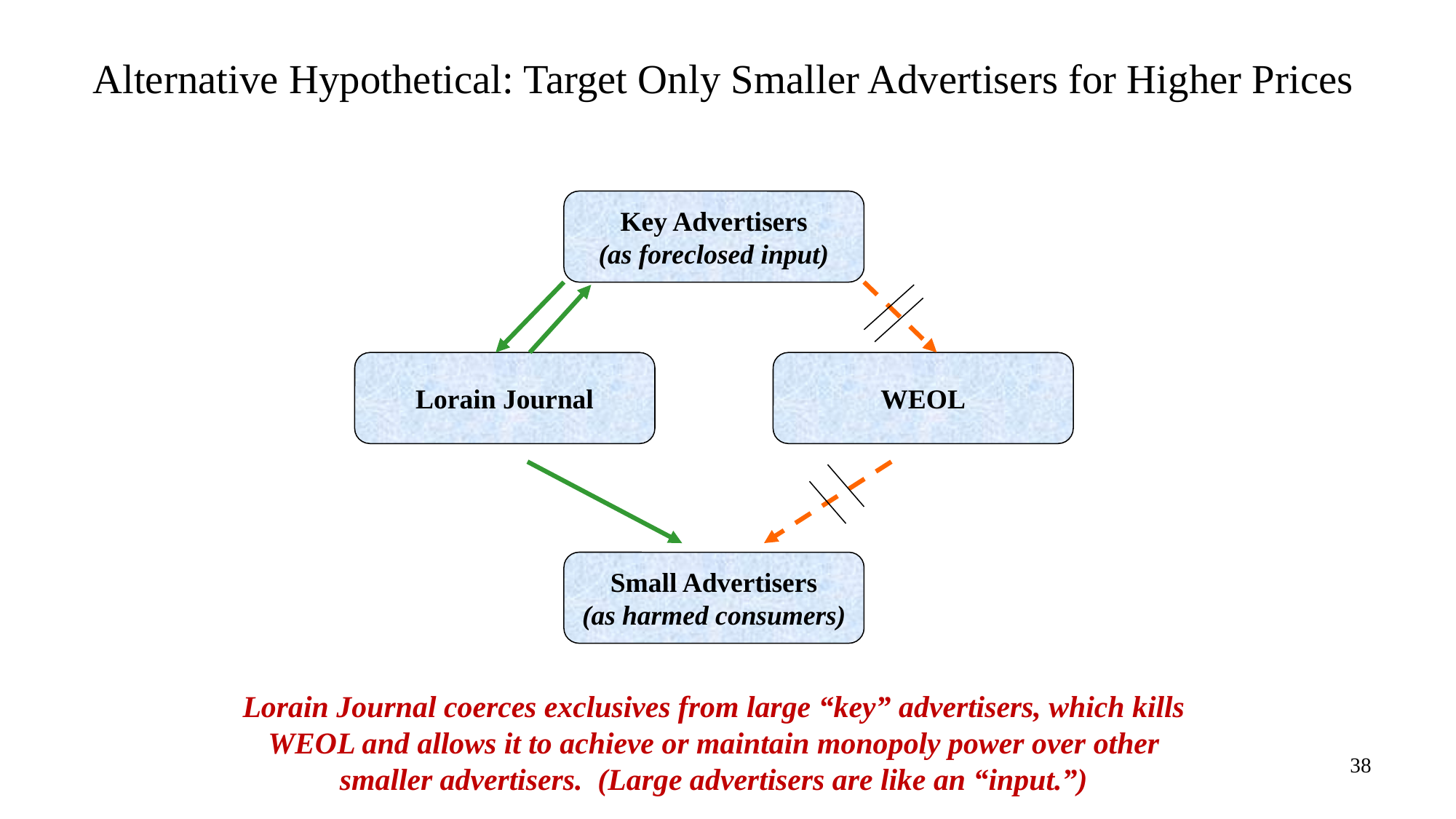

# Alternative Hypothetical: Target Only Smaller Advertisers for Higher Prices
Key Advertisers
(as foreclosed input)

Lorain Journal
WEOL

Small Advertisers
(as harmed consumers)

Lorain Journal coerces exclusives from large “key” advertisers, which kills WEOL and allows it to achieve or maintain monopoly power over other smaller advertisers.  (Large advertisers are like an “input.”)
38